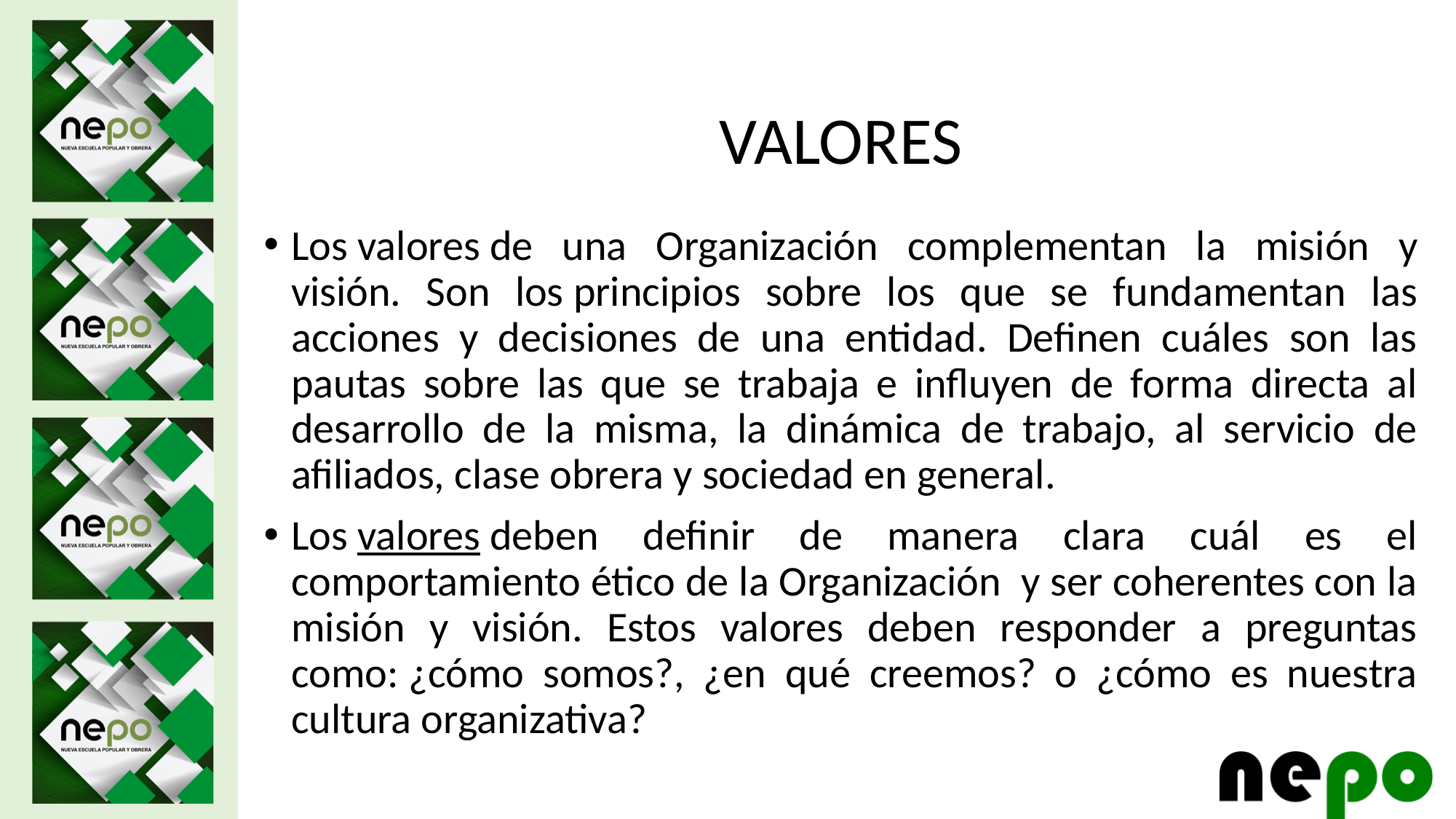

# VALORES
Los valores de una Organización complementan la misión y visión. Son los principios sobre los que se fundamentan las acciones y decisiones de una entidad. Definen cuáles son las pautas sobre las que se trabaja e influyen de forma directa al desarrollo de la misma, la dinámica de trabajo, al servicio de afiliados, clase obrera y sociedad en general.
Los valores deben definir de manera clara cuál es el comportamiento ético de la Organización  y ser coherentes con la misión y visión. Estos valores deben responder a preguntas como: ¿cómo somos?, ¿en qué creemos? o ¿cómo es nuestra cultura organizativa?